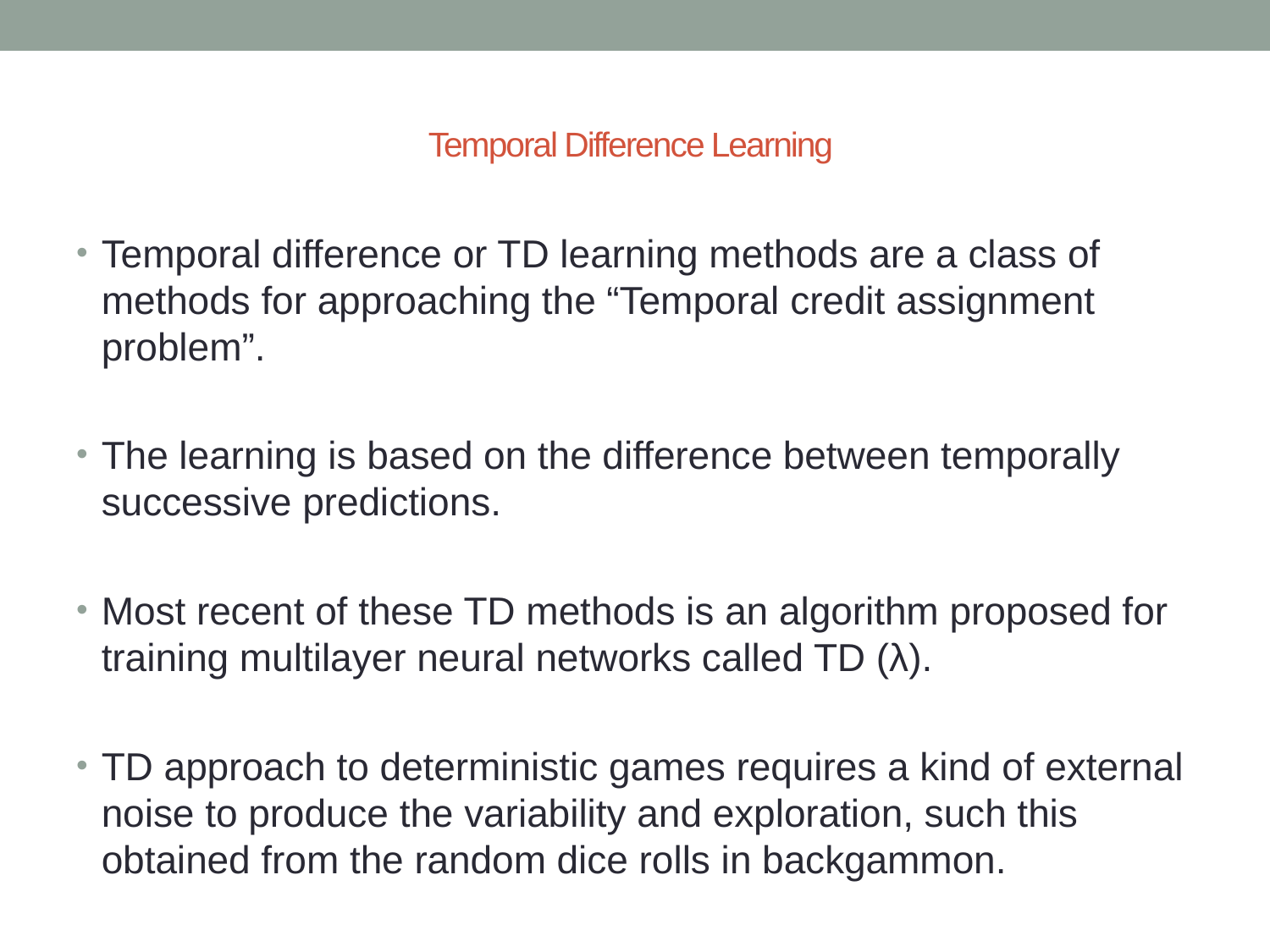

# Temporal Difference Learning
Temporal difference or TD learning methods are a class of methods for approaching the “Temporal credit assignment problem”.

The learning is based on the difference between temporally successive predictions.

Most recent of these TD methods is an algorithm proposed for training multilayer neural networks called TD (λ).

TD approach to deterministic games requires a kind of external noise to produce the variability and exploration, such this obtained from the random dice rolls in backgammon.